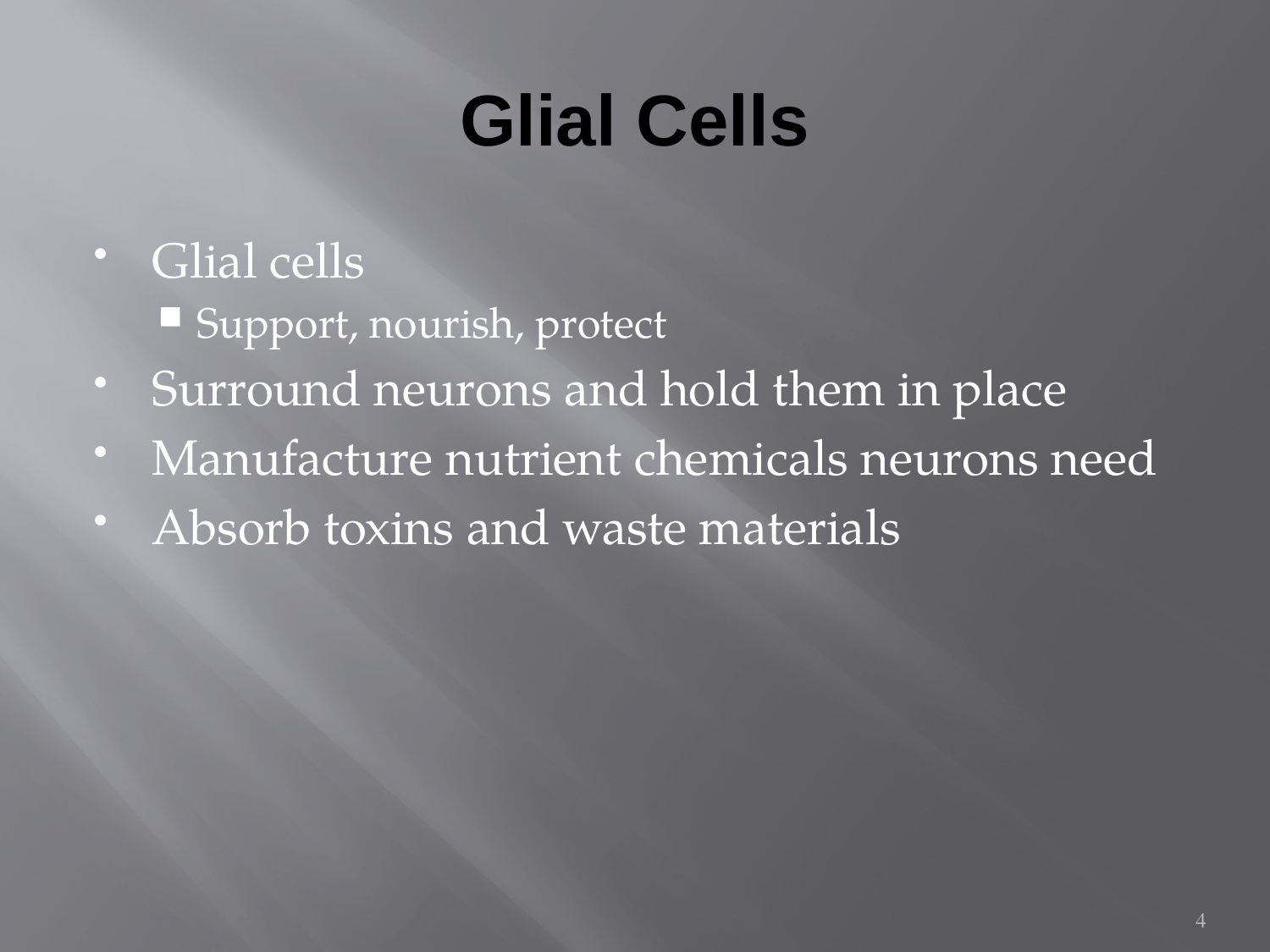

# Glial Cells
Glial cells
Support, nourish, protect
Surround neurons and hold them in place
Manufacture nutrient chemicals neurons need
Absorb toxins and waste materials
4